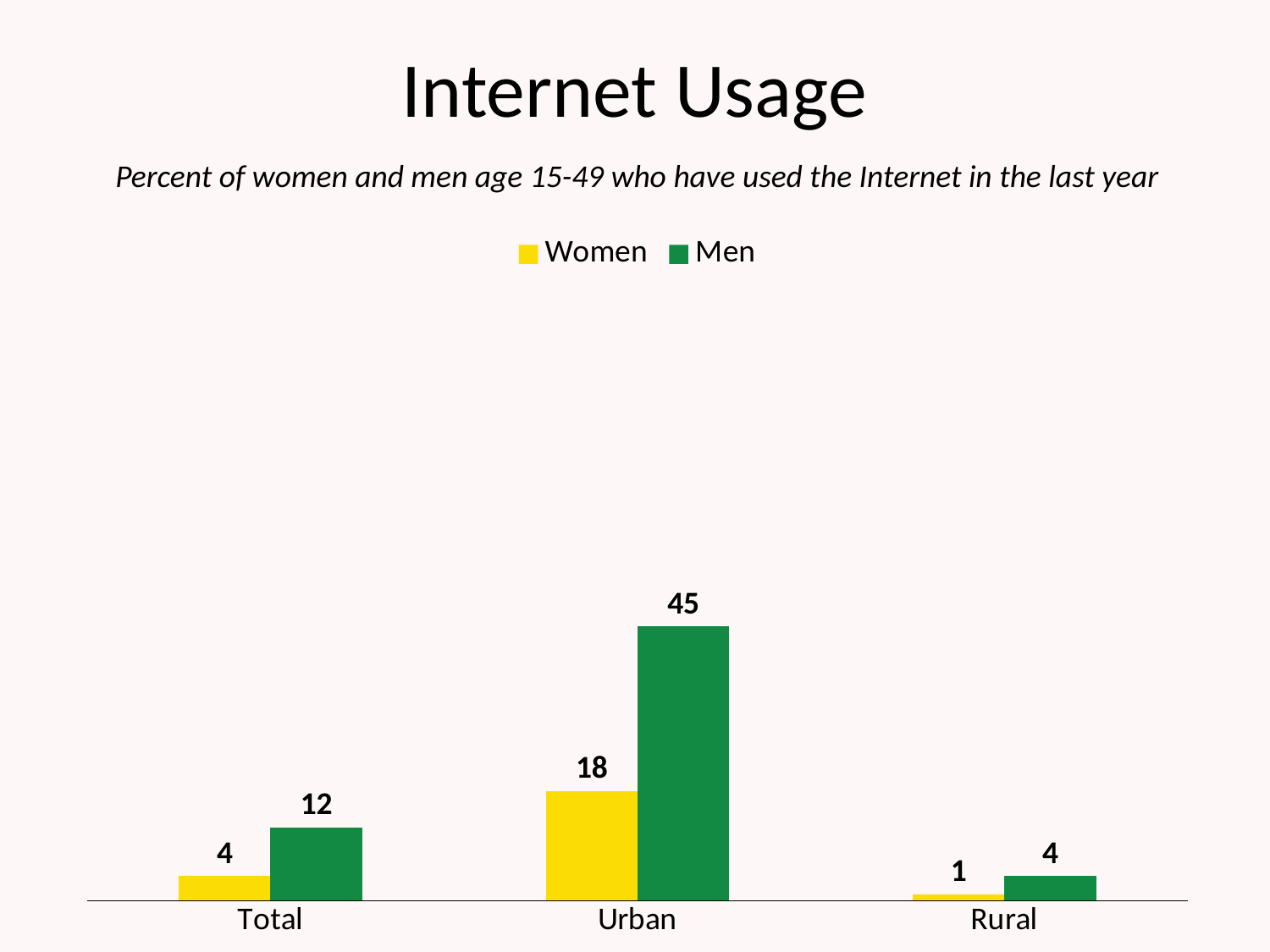

# Internet Usage
Percent of women and men age 15-49 who have used the Internet in the last year

### Chart

| Category | Women | Men |
|---|---|---|
| Total | 4.0 | 12.0 |
| Urban | 18.0 | 45.0 |
| Rural | 1.0 | 4.0 |